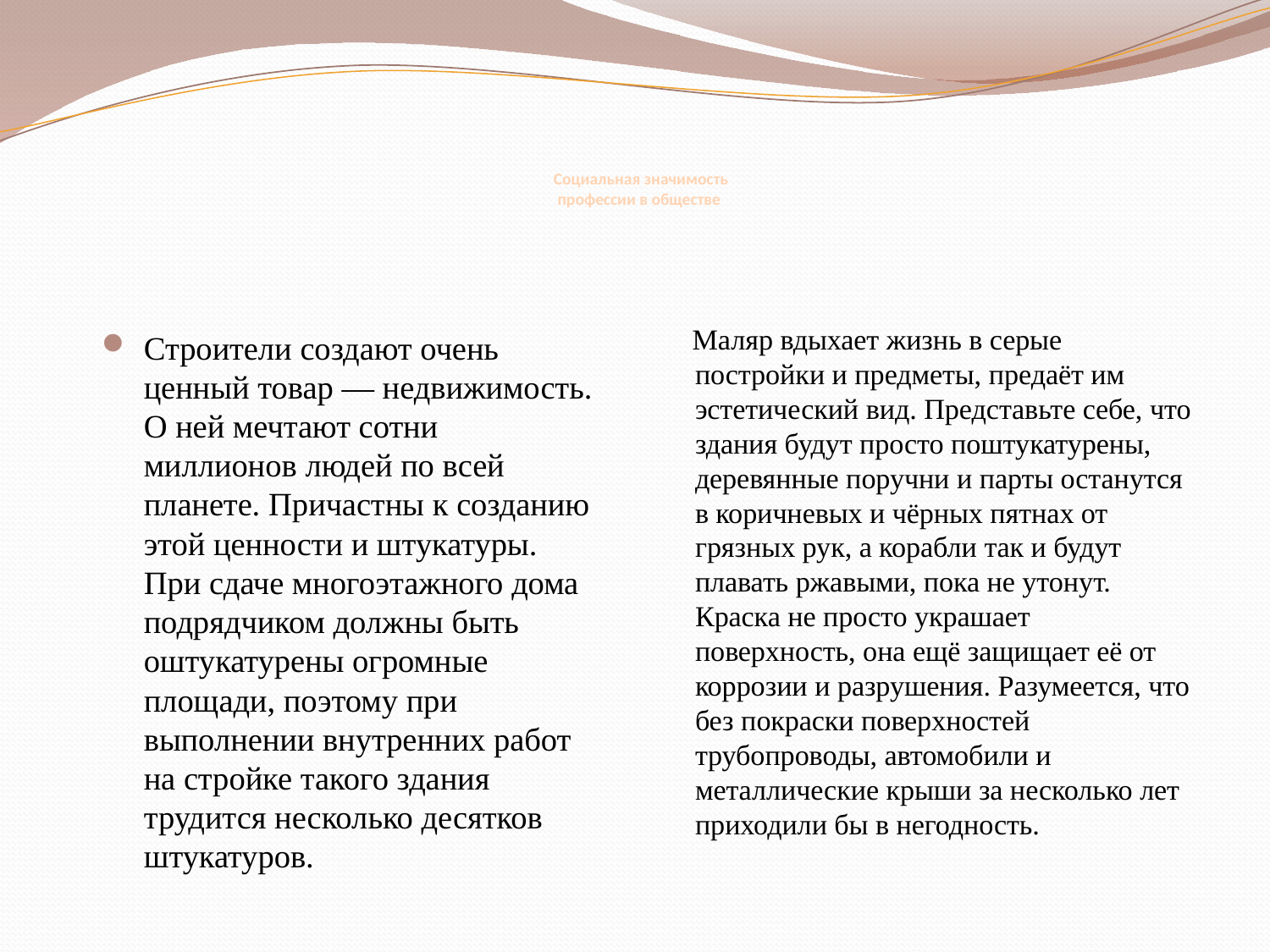

# Социальная значимость профессии в обществе

      Маляр вдыхает жизнь в серые постройки и предметы, предаёт им эстетический вид. Представьте себе, что здания будут просто поштукатурены, деревянные поручни и парты останутся в коричневых и чёрных пятнах от грязных рук, а корабли так и будут плавать ржавыми, пока не утонут. Краска не просто украшает поверхность, она ещё защищает её от коррозии и разрушения. Разумеется, что без покраски поверхностей трубопроводы, автомобили и металлические крыши за несколько лет приходили бы в негодность.

Строители создают очень ценный товар — недвижимость. О ней мечтают сотни миллионов людей по всей планете. Причастны к созданию этой ценности и штукатуры. При сдаче многоэтажного дома подрядчиком должны быть оштукатурены огромные площади, поэтому при выполнении внутренних работ на стройке такого здания трудится несколько десятков штукатуров.